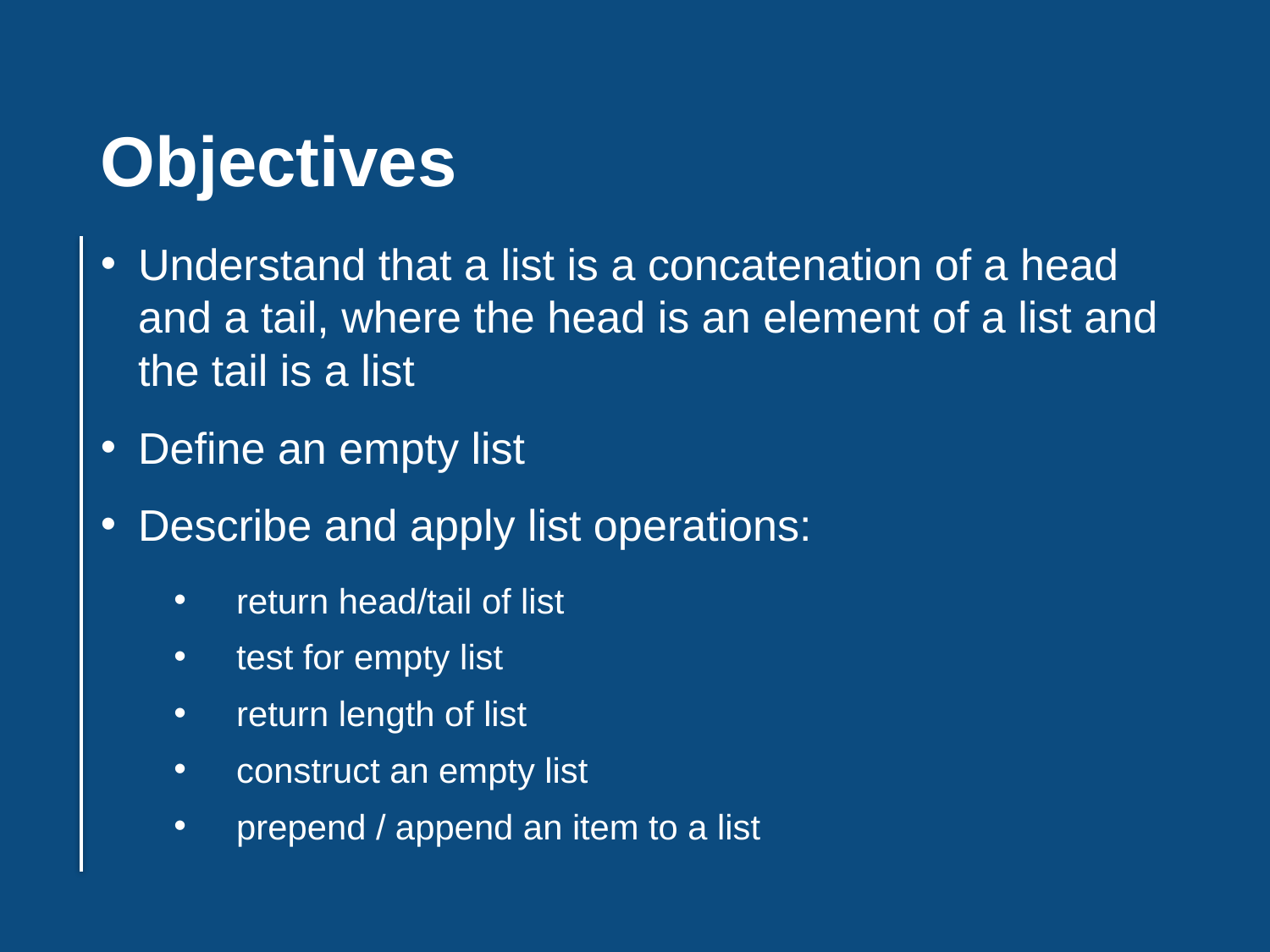

Objectives
Understand that a list is a concatenation of a head and a tail, where the head is an element of a list and the tail is a list
Define an empty list
Describe and apply list operations:
return head/tail of list
test for empty list
return length of list
construct an empty list
prepend / append an item to a list